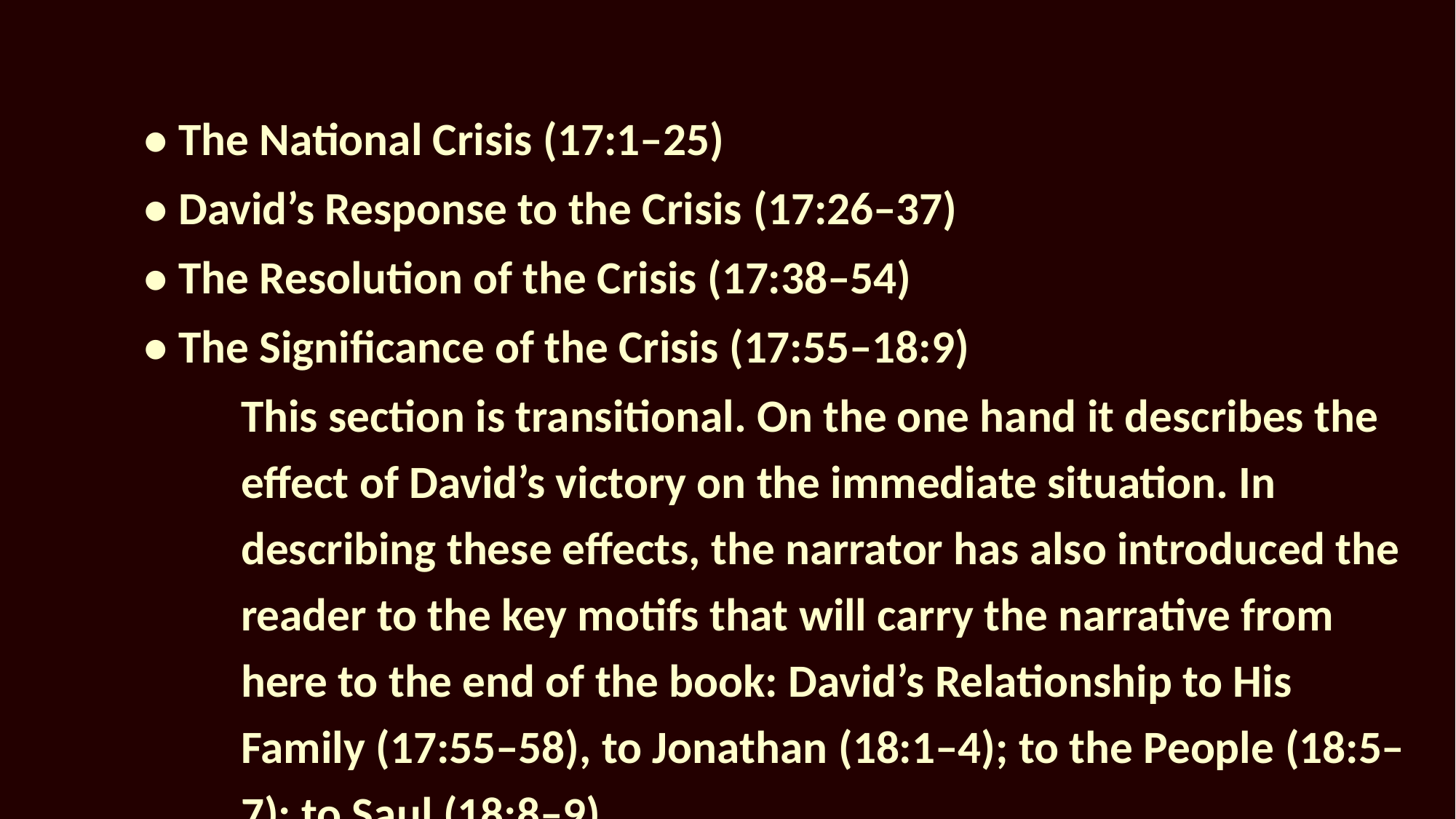

•	The National Crisis (17:1–25)
				•	David’s Response to the Crisis (17:26–37)
				•	The Resolution of the Crisis (17:38–54)
				•	The Significance of the Crisis (17:55–18:9)
This section is transitional. On the one hand it describes the effect of David’s victory on the immediate situation. In describing these effects, the narrator has also introduced the reader to the key motifs that will carry the narrative from here to the end of the book: David’s Relationship to His Family (17:55–58), to Jonathan (18:1–4); to the People (18:5–7); to Saul (18:8–9)